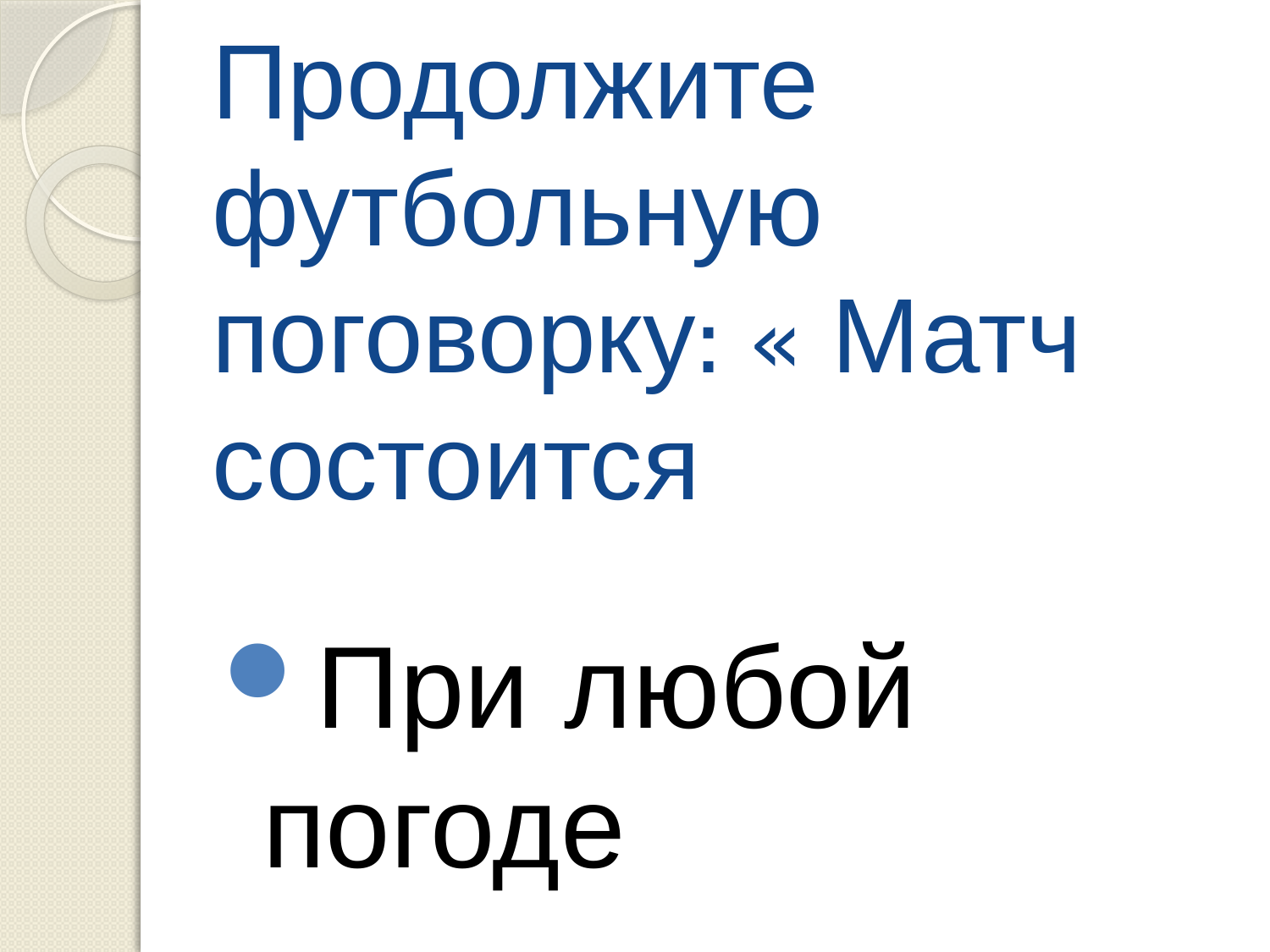

# Продолжите футбольную поговорку: « Матч состоится
При любой погоде